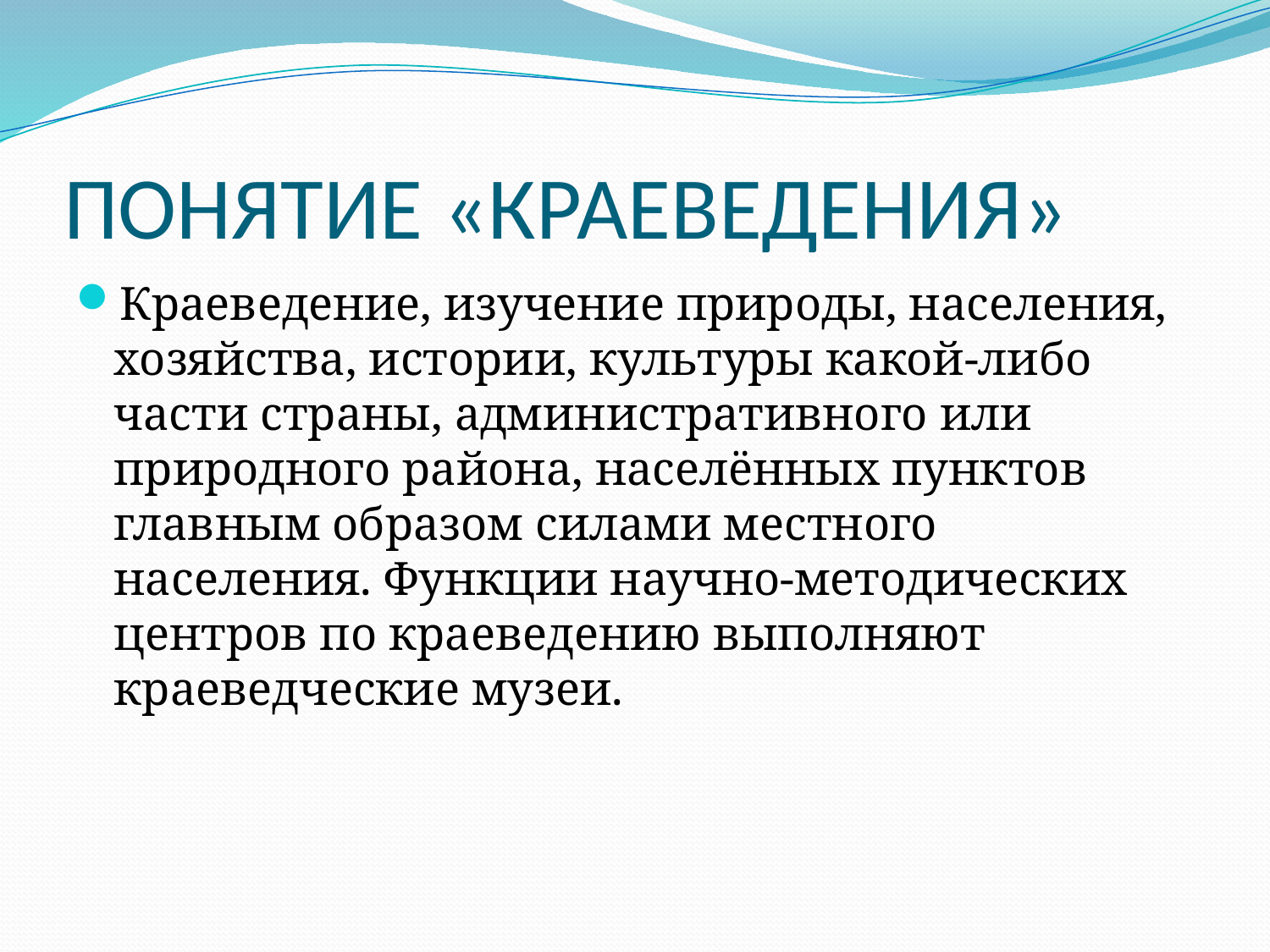

# ПОНЯТИЕ «КРАЕВЕДЕНИЯ»
Краеведение, изучение природы, населения, хозяйства, истории, культуры какой-либо части страны, административного или природного района, населённых пунктов главным образом силами местного населения. Функции научно-методических центров по краеведению выполняют краеведческие музеи.